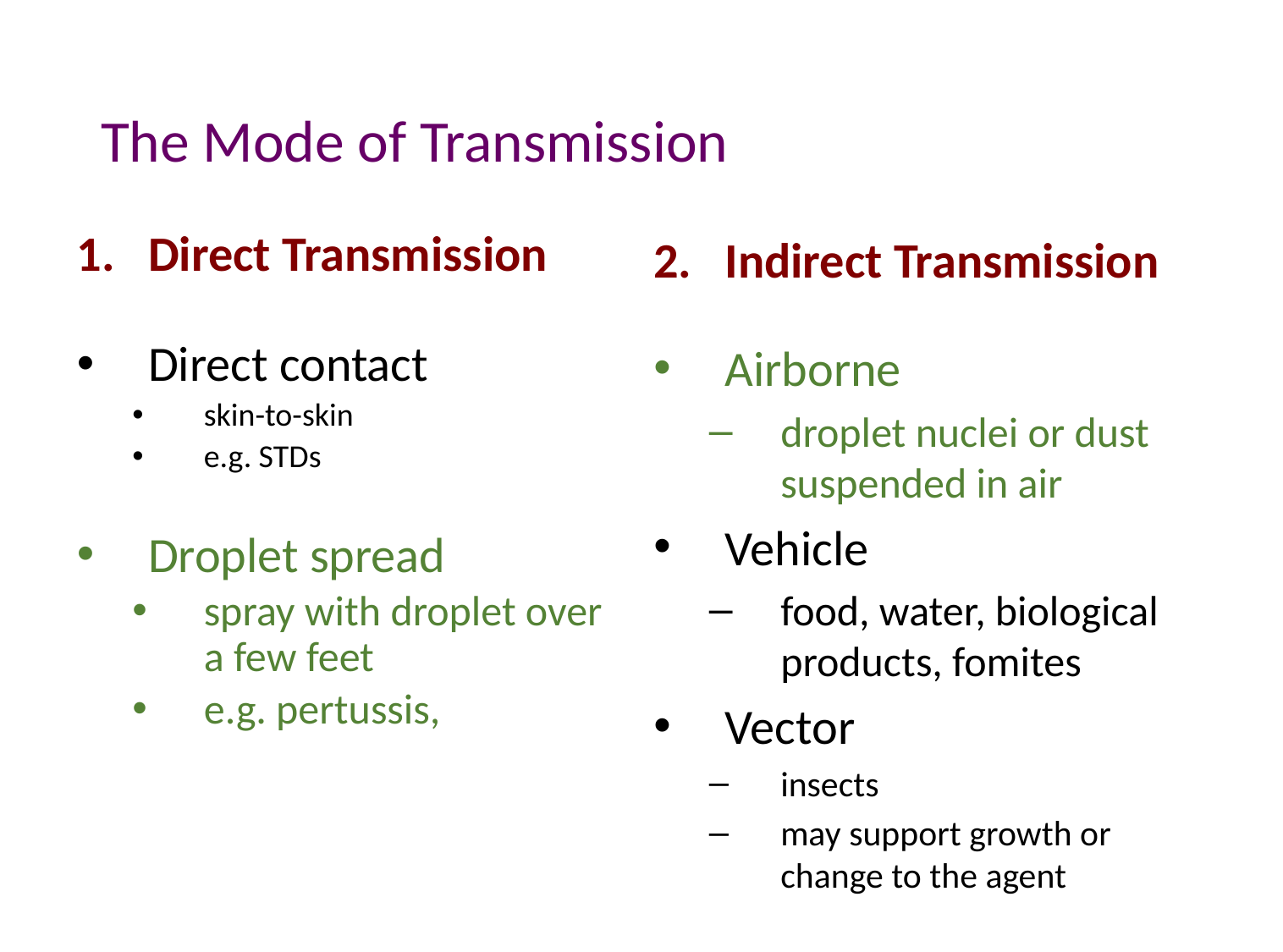

# The Mode of Transmission
Direct Transmission

Direct contact
skin-to-skin
e.g. STDs

Droplet spread
spray with droplet over a few feet
e.g. pertussis,
Indirect Transmission

Airborne
droplet nuclei or dust suspended in air
Vehicle
food, water, biological products, fomites
Vector
insects
may support growth or change to the agent